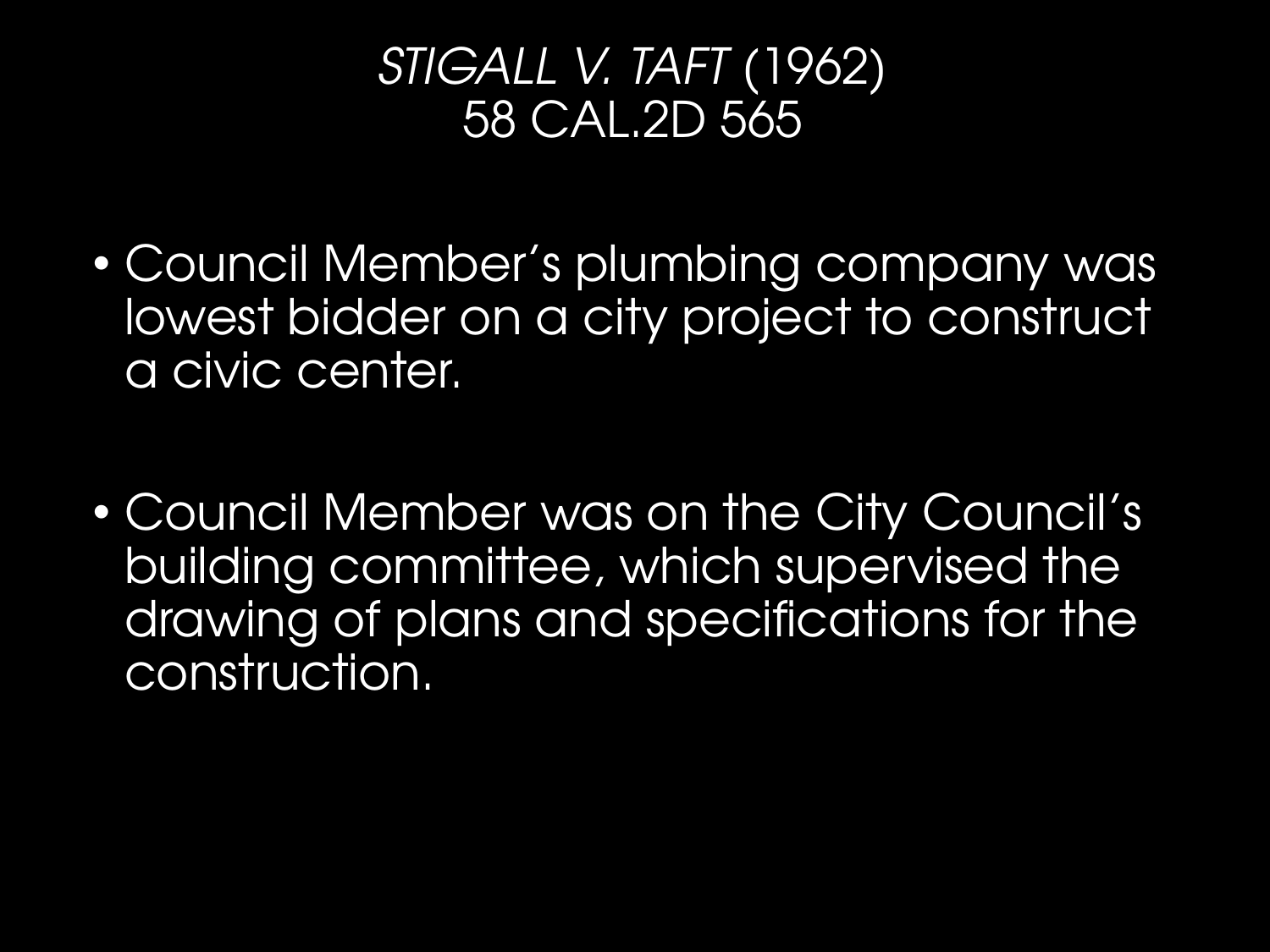

# Stigall v. Taft (1962) 58 Cal.2d 565
Council Member’s plumbing company was lowest bidder on a city project to construct a civic center.

Council Member was on the City Council’s building committee, which supervised the drawing of plans and specifications for the construction.